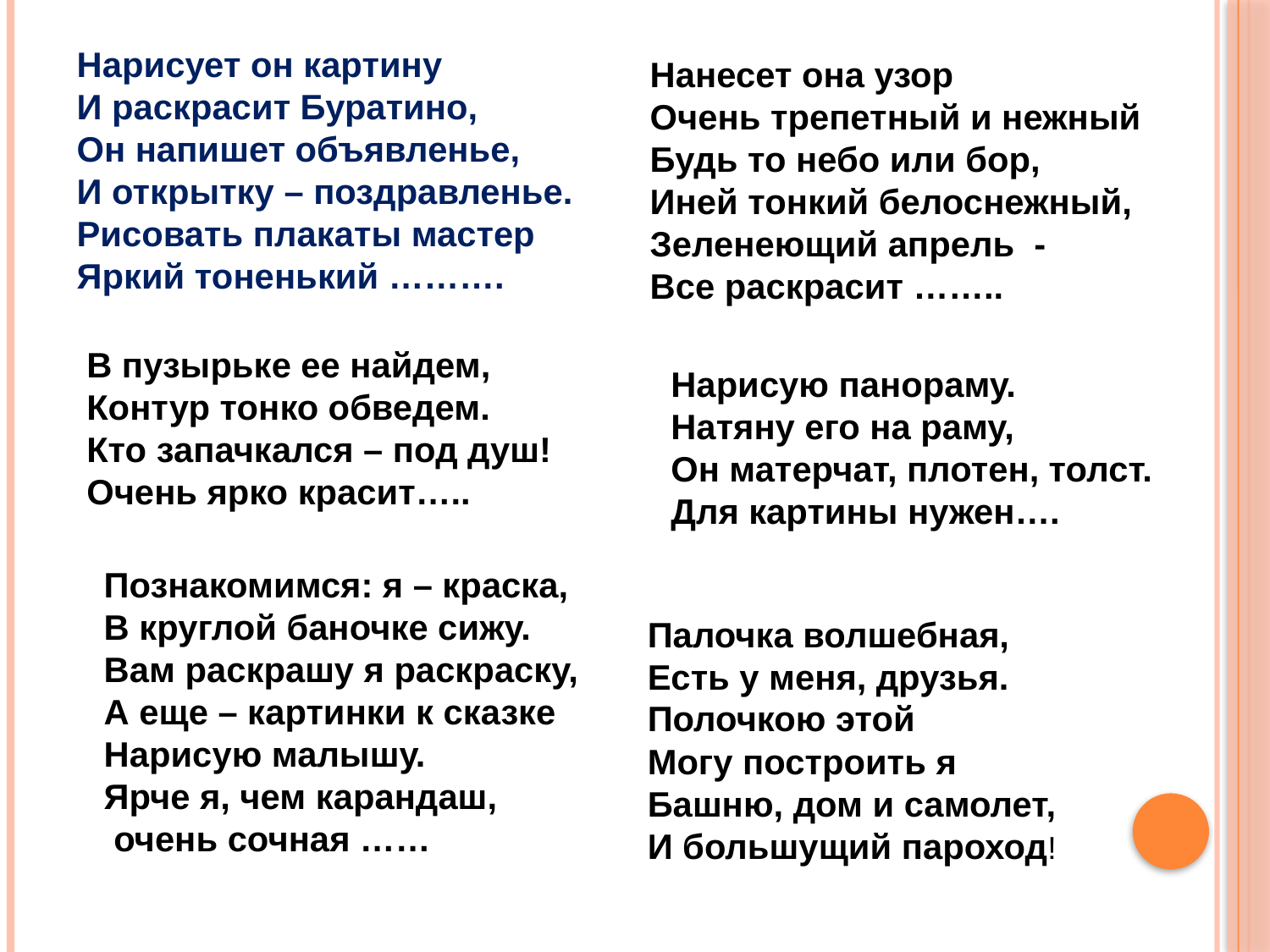

Нарисует он картину
И раскрасит Буратино,
Он напишет объявленье,
И открытку – поздравленье.
Рисовать плакаты мастер
Яркий тоненький ……….
Нанесет она узор
Очень трепетный и нежный
Будь то небо или бор,
Иней тонкий белоснежный,
Зеленеющий апрель  -
Все раскрасит ……..
В пузырьке ее найдем,
Контур тонко обведем.
Кто запачкался – под душ!
Очень ярко красит…..
Нарисую панораму.
Натяну его на раму,
Он матерчат, плотен, толст.
Для картины нужен….
Познакомимся: я – краска,
В круглой баночке сижу.
Вам раскрашу я раскраску,
А еще – картинки к сказке
Нарисую малышу.
Ярче я, чем карандаш,
 очень сочная ……
Палочка волшебная,
Есть у меня, друзья.
Полочкою этой
Могу построить я
Башню, дом и самолет,
И большущий пароход!